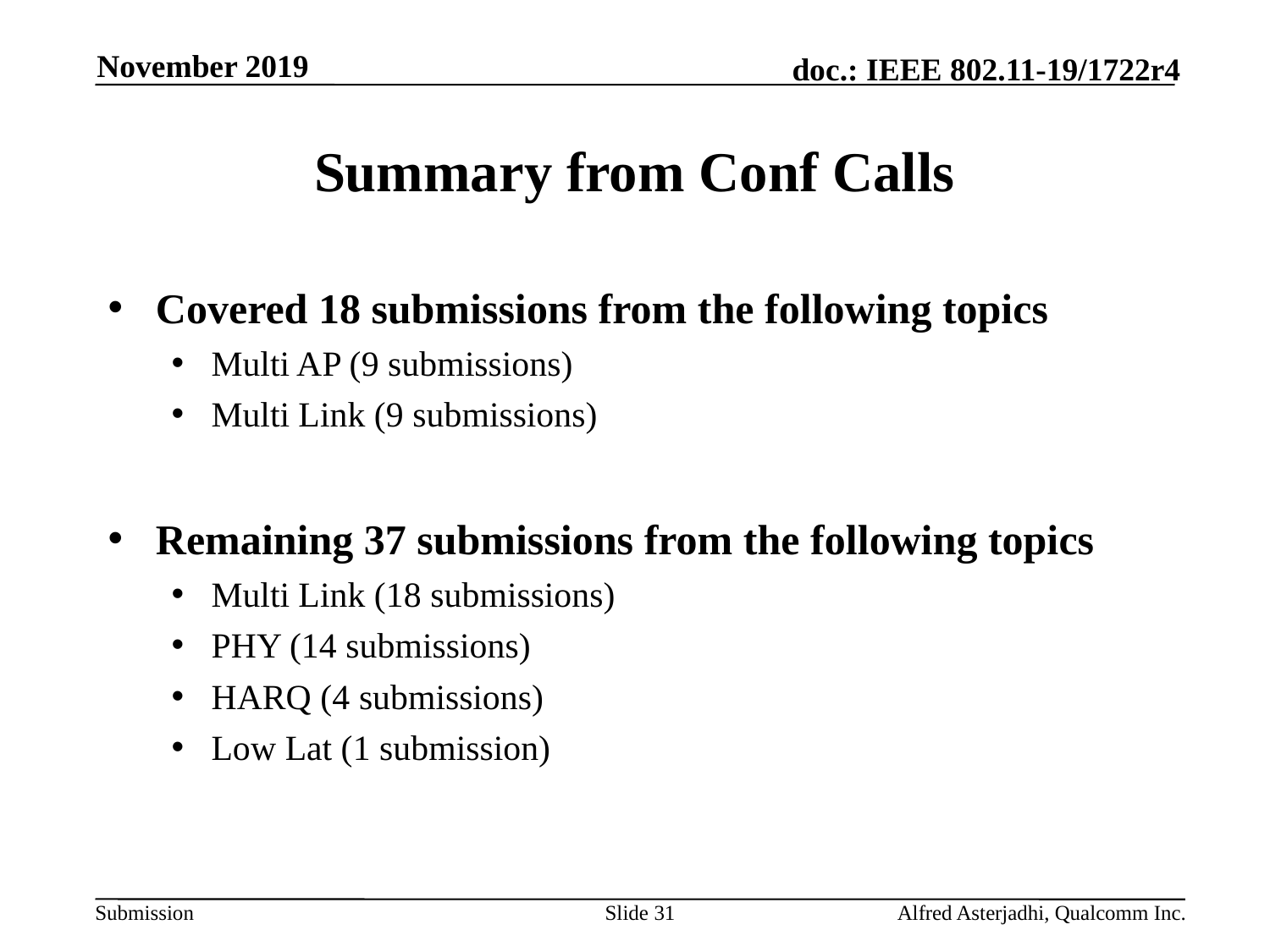

November 2019
# Summary from Conf Calls
Covered 18 submissions from the following topics
Multi AP (9 submissions)
Multi Link (9 submissions)

Remaining 37 submissions from the following topics
Multi Link (18 submissions)
PHY (14 submissions)
HARQ (4 submissions)
Low Lat (1 submission)

Slide 31
Alfred Asterjadhi, Qualcomm Inc.